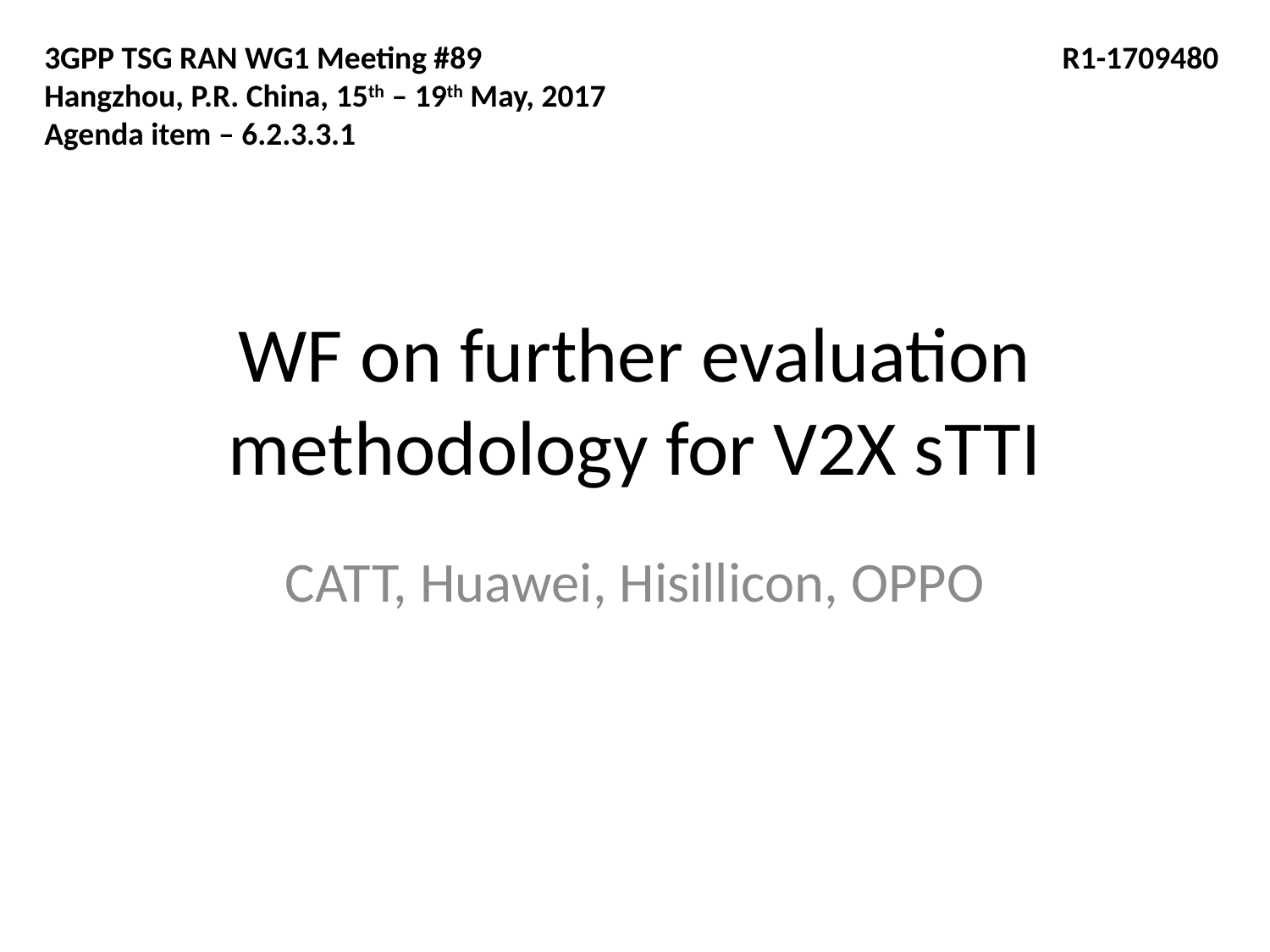

3GPP TSG RAN WG1 Meeting #89				                  R1-1709480
Hangzhou, P.R. China, 15th – 19th May, 2017
Agenda item – 6.2.3.3.1
# WF on further evaluation methodology for V2X sTTI
CATT, Huawei, Hisillicon, OPPO